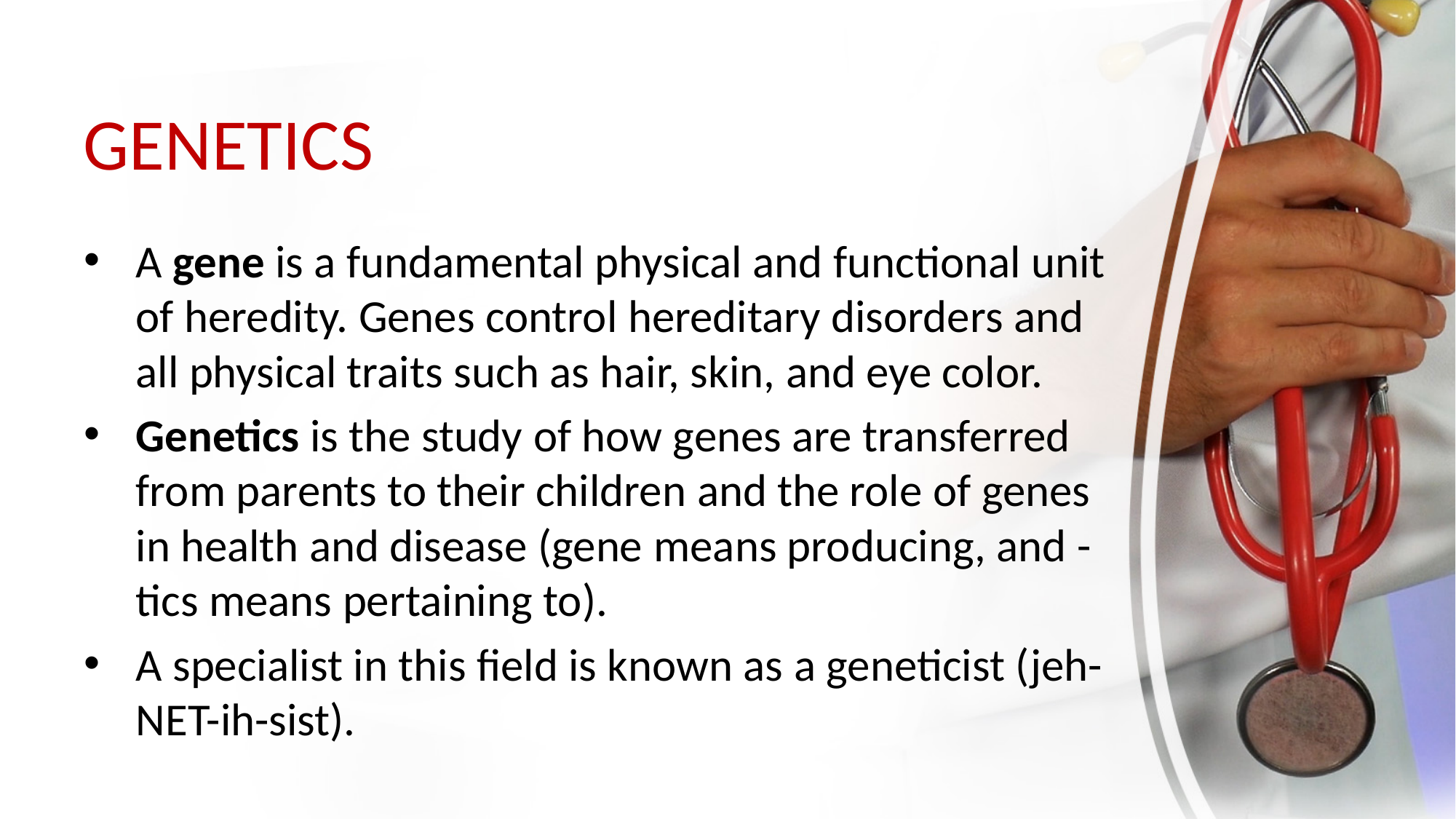

# GENETICS
A gene is a fundamental physical and functional unit of heredity. Genes control hereditary disorders and all physical traits such as hair, skin, and eye color.
Genetics is the study of how genes are transferred from parents to their children and the role of genes in health and disease (gene means producing, and -tics means pertaining to).
A specialist in this field is known as a geneticist (jeh-NET-ih-sist).